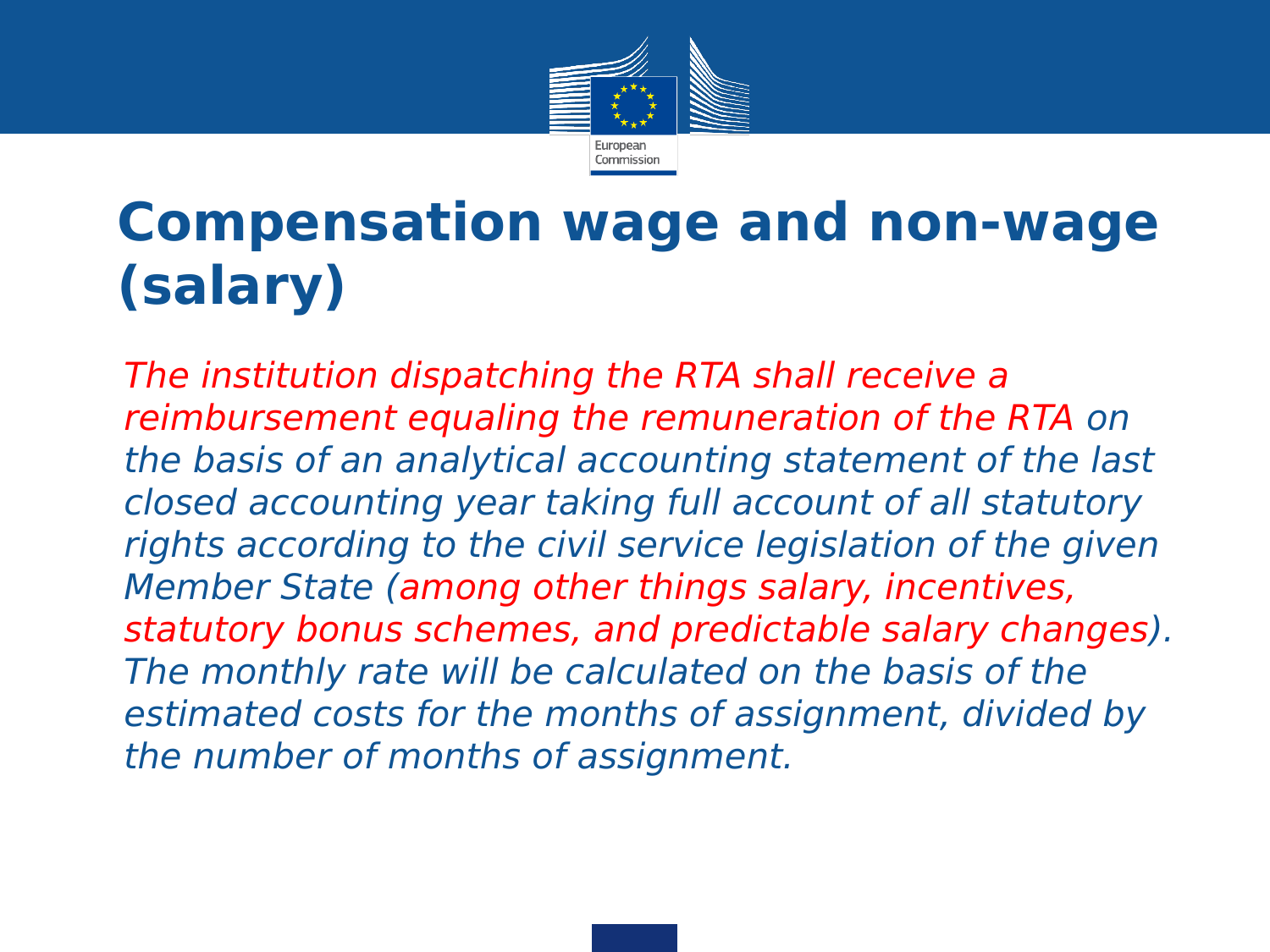

# Compensation wage and non-wage (salary)
The institution dispatching the RTA shall receive a reimbursement equaling the remuneration of the RTA on the basis of an analytical accounting statement of the last closed accounting year taking full account of all statutory rights according to the civil service legislation of the given Member State (among other things salary, incentives, statutory bonus schemes, and predictable salary changes). The monthly rate will be calculated on the basis of the estimated costs for the months of assignment, divided by the number of months of assignment.